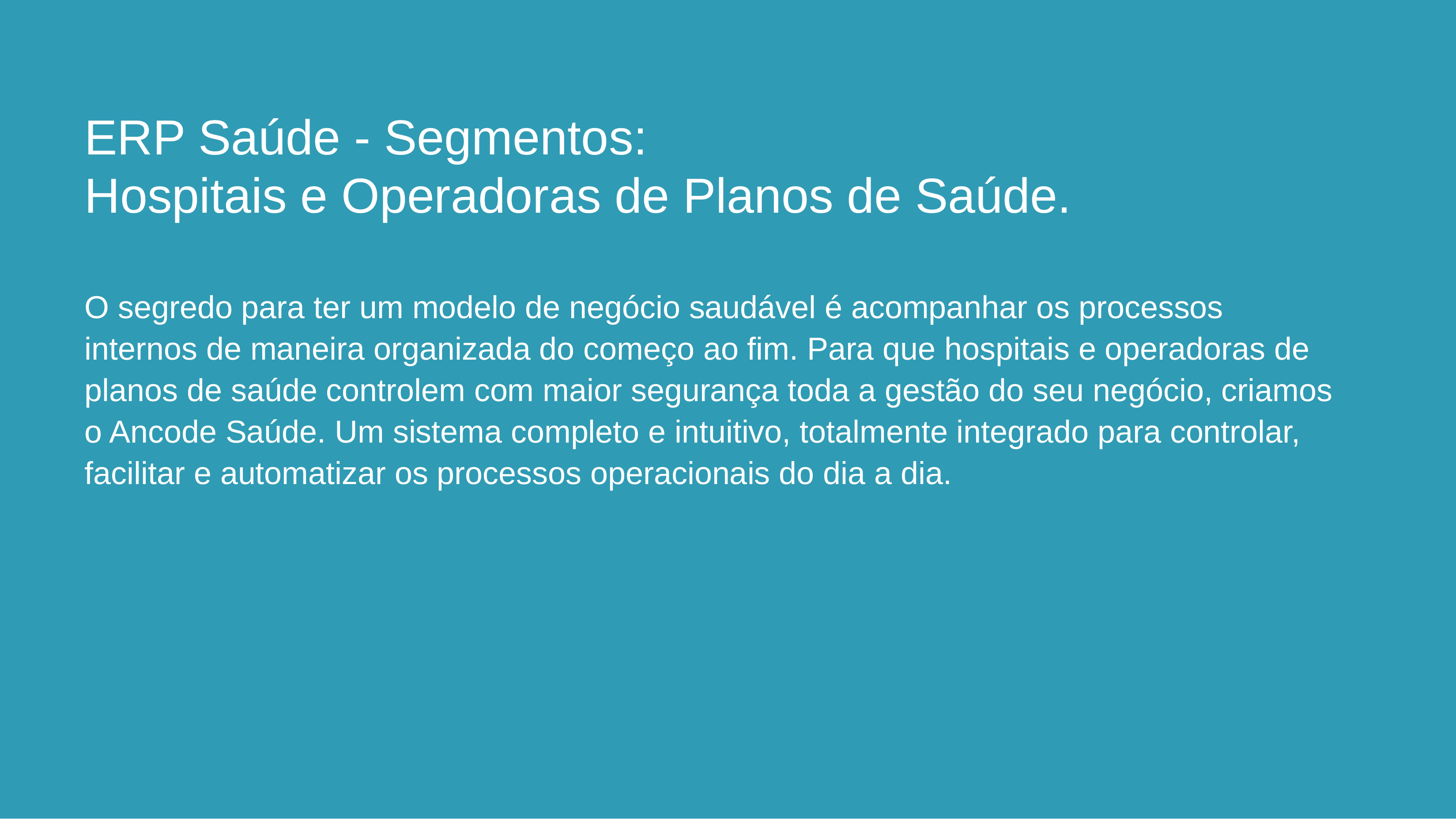

# ERP Saúde - Segmentos:
Hospitais e Operadoras de Planos de Saúde.
O segredo para ter um modelo de negócio saudável é acompanhar os processos internos de maneira organizada do começo ao fim. Para que hospitais e operadoras de planos de saúde controlem com maior segurança toda a gestão do seu negócio, criamos o Ancode Saúde. Um sistema completo e intuitivo, totalmente integrado para controlar, facilitar e automatizar os processos operacionais do dia a dia.